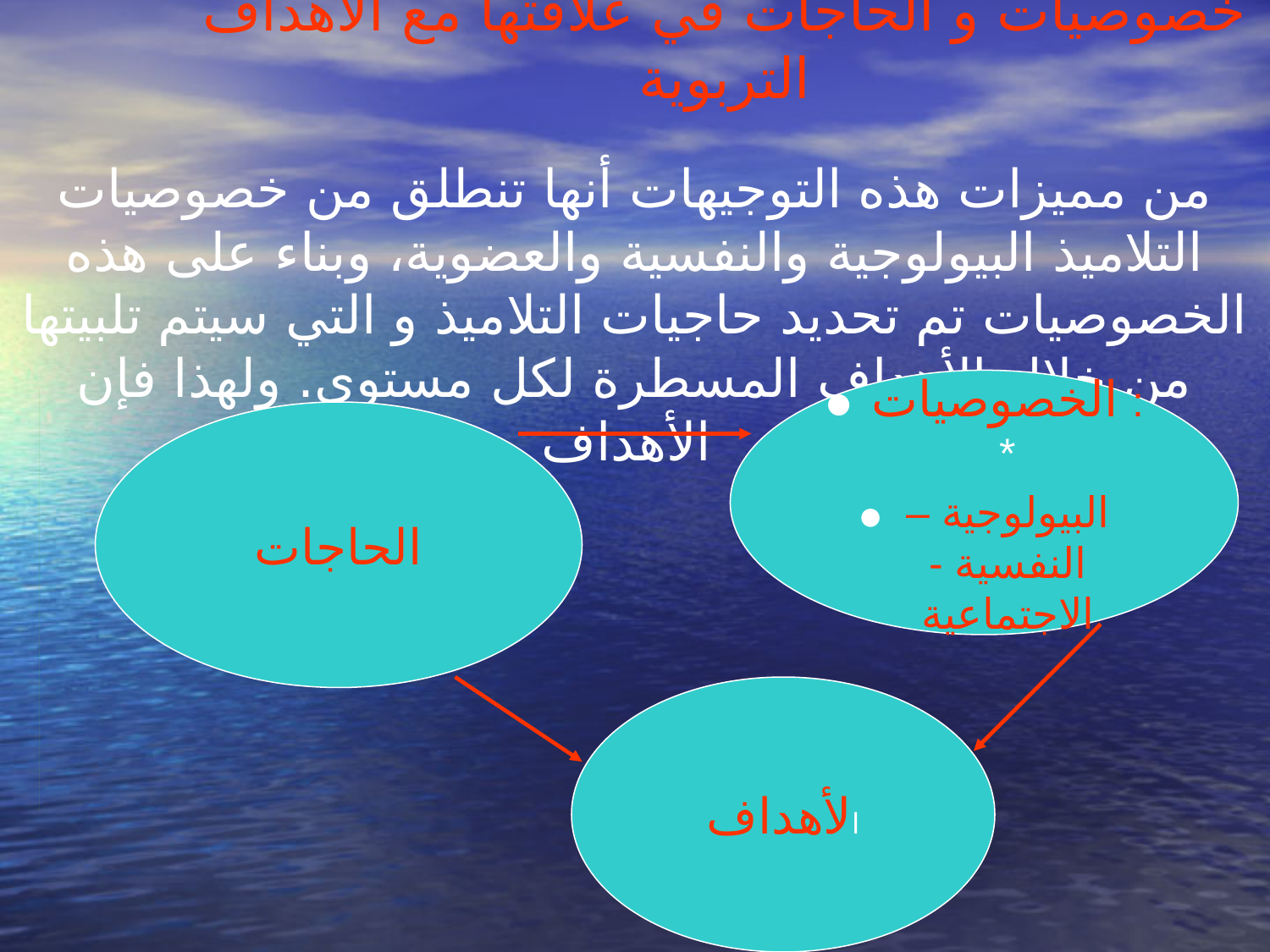

# خصوصيات و الحاجات في علاقتها مع الأهداف التربوية
من مميزات هذه التوجيهات أنها تنطلق من خصوصيات التلاميذ البيولوجية والنفسية والعضوية، وبناء على هذه الخصوصيات تم تحديد حاجيات التلاميذ و التي سيتم تلبيتها من خلال الأهداف المسطرة لكل مستوى. ولهذا فإن الأهداف

الخصوصيات :*
البيولوجية –النفسية -الاجتماعية
الحاجات
الأهداف